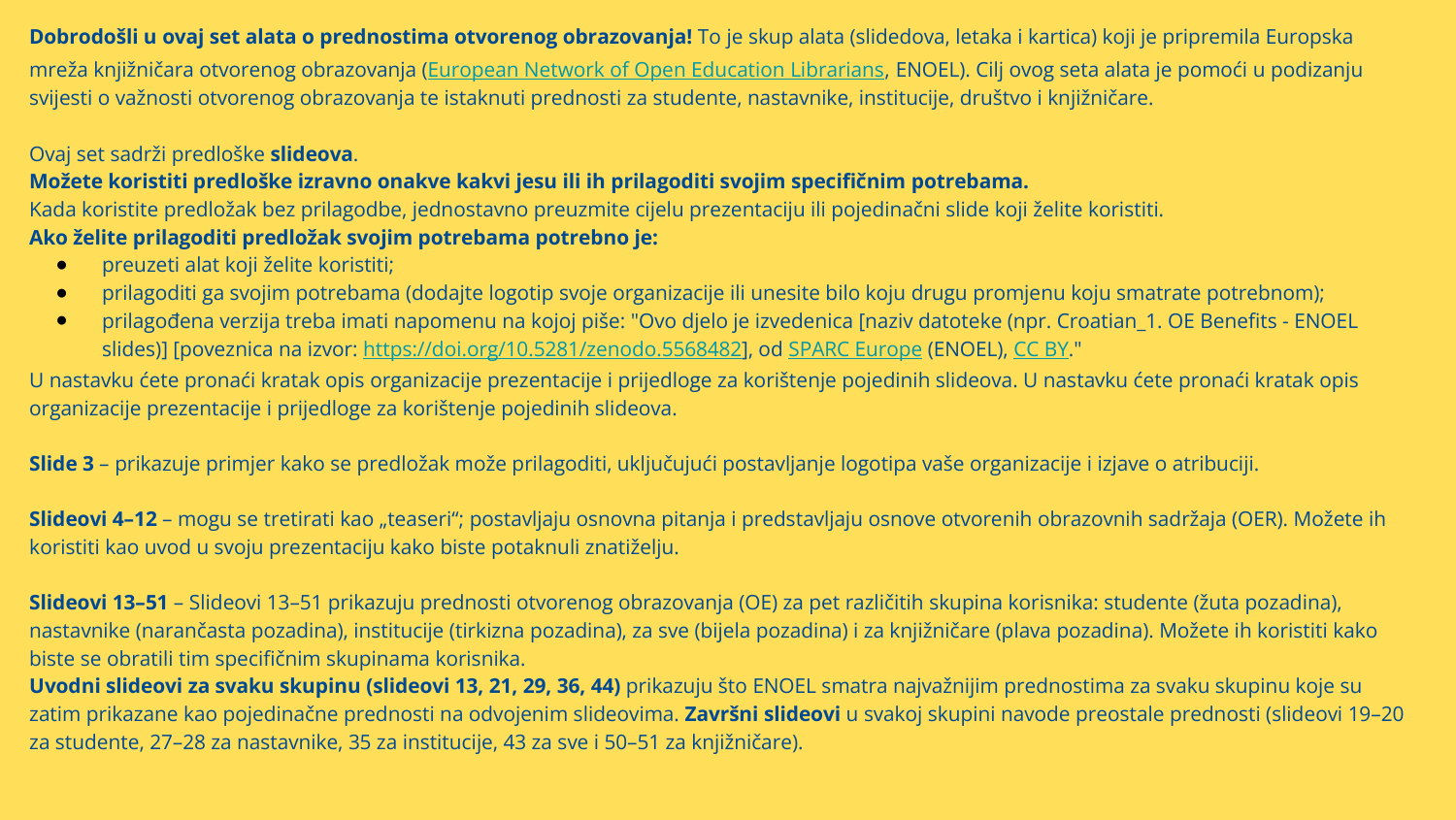

Dobrodošli u ovaj set alata o prednostima otvorenog obrazovanja! To je skup alata (slidedova, letaka i kartica) koji je pripremila Europska mreža knjižničara otvorenog obrazovanja (European Network of Open Education Librarians, ENOEL). Cilj ovog seta alata je pomoći u podizanju svijesti o važnosti otvorenog obrazovanja te istaknuti prednosti za studente, nastavnike, institucije, društvo i knjižničare.

Ovaj set sadrži predloške slideova.
Možete koristiti predloške izravno onakve kakvi jesu ili ih prilagoditi svojim specifičnim potrebama.
Kada koristite predložak bez prilagodbe, jednostavno preuzmite cijelu prezentaciju ili pojedinačni slide koji želite koristiti.
Ako želite prilagoditi predložak svojim potrebama potrebno je:
preuzeti alat koji želite koristiti;
prilagoditi ga svojim potrebama (dodajte logotip svoje organizacije ili unesite bilo koju drugu promjenu koju smatrate potrebnom);
prilagođena verzija treba imati napomenu na kojoj piše: "Ovo djelo je izvedenica [naziv datoteke (npr. Croatian_1. OE Benefits - ENOEL slides)] [poveznica na izvor: https://doi.org/10.5281/zenodo.5568482], od SPARC Europe (ENOEL), CC BY."
U nastavku ćete pronaći kratak opis organizacije prezentacije i prijedloge za korištenje pojedinih slideova. U nastavku ćete pronaći kratak opis organizacije prezentacije i prijedloge za korištenje pojedinih slideova.

Slide 3 – prikazuje primjer kako se predložak može prilagoditi, uključujući postavljanje logotipa vaše organizacije i izjave o atribuciji.

Slideovi 4–12 – mogu se tretirati kao „teaseri“; postavljaju osnovna pitanja i predstavljaju osnove otvorenih obrazovnih sadržaja (OER). Možete ih koristiti kao uvod u svoju prezentaciju kako biste potaknuli znatiželju.

Slideovi 13–51 – Slideovi 13–51 prikazuju prednosti otvorenog obrazovanja (OE) za pet različitih skupina korisnika: studente (žuta pozadina), nastavnike (narančasta pozadina), institucije (tirkizna pozadina), za sve (bijela pozadina) i za knjižničare (plava pozadina). Možete ih koristiti kako biste se obratili tim specifičnim skupinama korisnika.
Uvodni slideovi za svaku skupinu (slideovi 13, 21, 29, 36, 44) prikazuju što ENOEL smatra najvažnijim prednostima za svaku skupinu koje su zatim prikazane kao pojedinačne prednosti na odvojenim slideovima. Završni slideovi u svakoj skupini navode preostale prednosti (slideovi 19–20 za studente, 27–28 za nastavnike, 35 za institucije, 43 za sve i 50–51 za knjižničare).